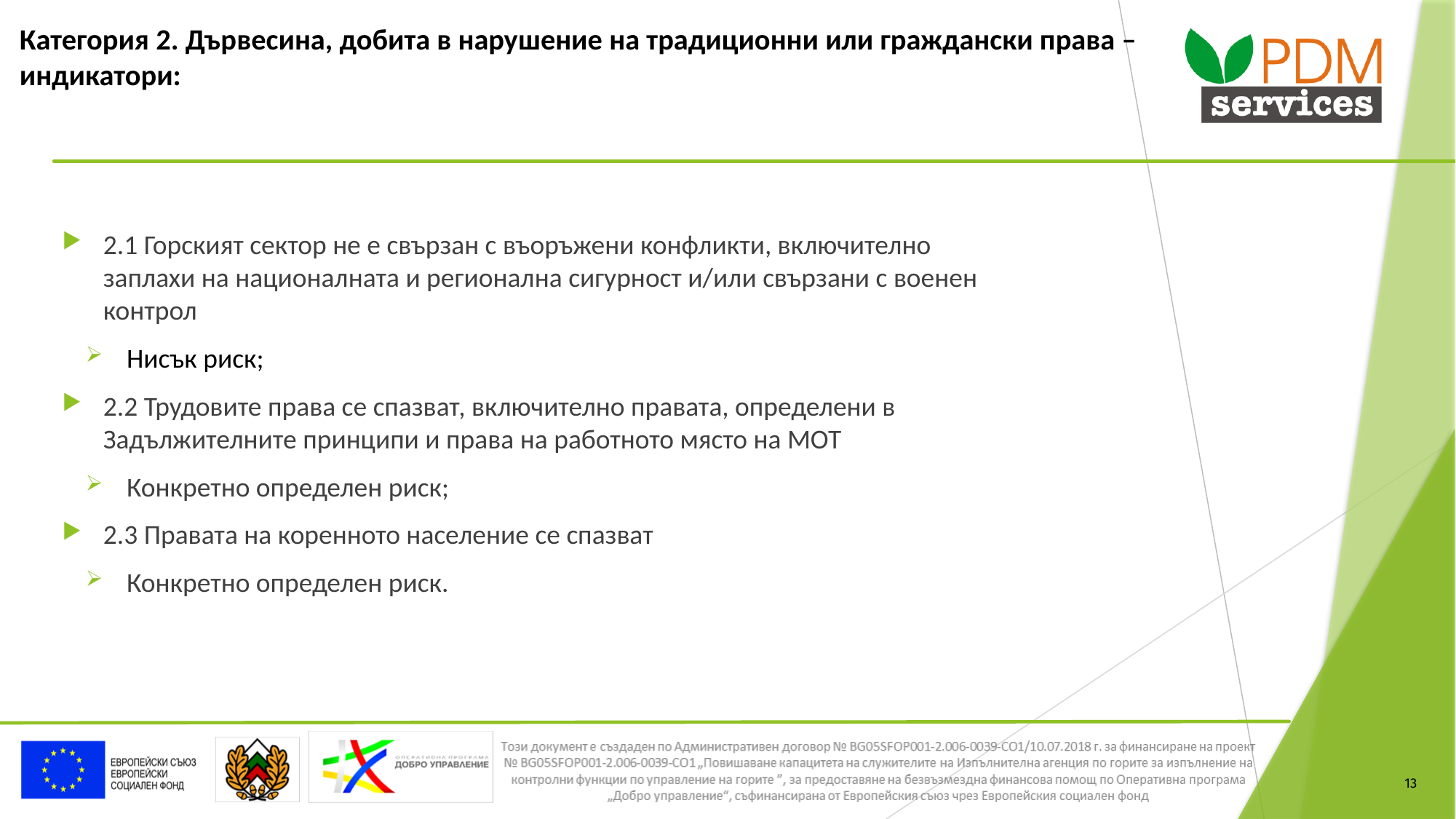

# Категория 2. Дървесина, добита в нарушение на традиционни или граждански права – индикатори:
2.1 Горският сектор не е свързан с въоръжени конфликти, включително заплахи на националната и регионална сигурност и/или свързани с военен контрол
Нисък риск;
2.2 Трудовите права се спазват, включително правата, определени в Задължителните принципи и права на работното място на МОТ
Конкретно определен риск;
2.3 Правата на коренното население се спазват
Конкретно определен риск.
13